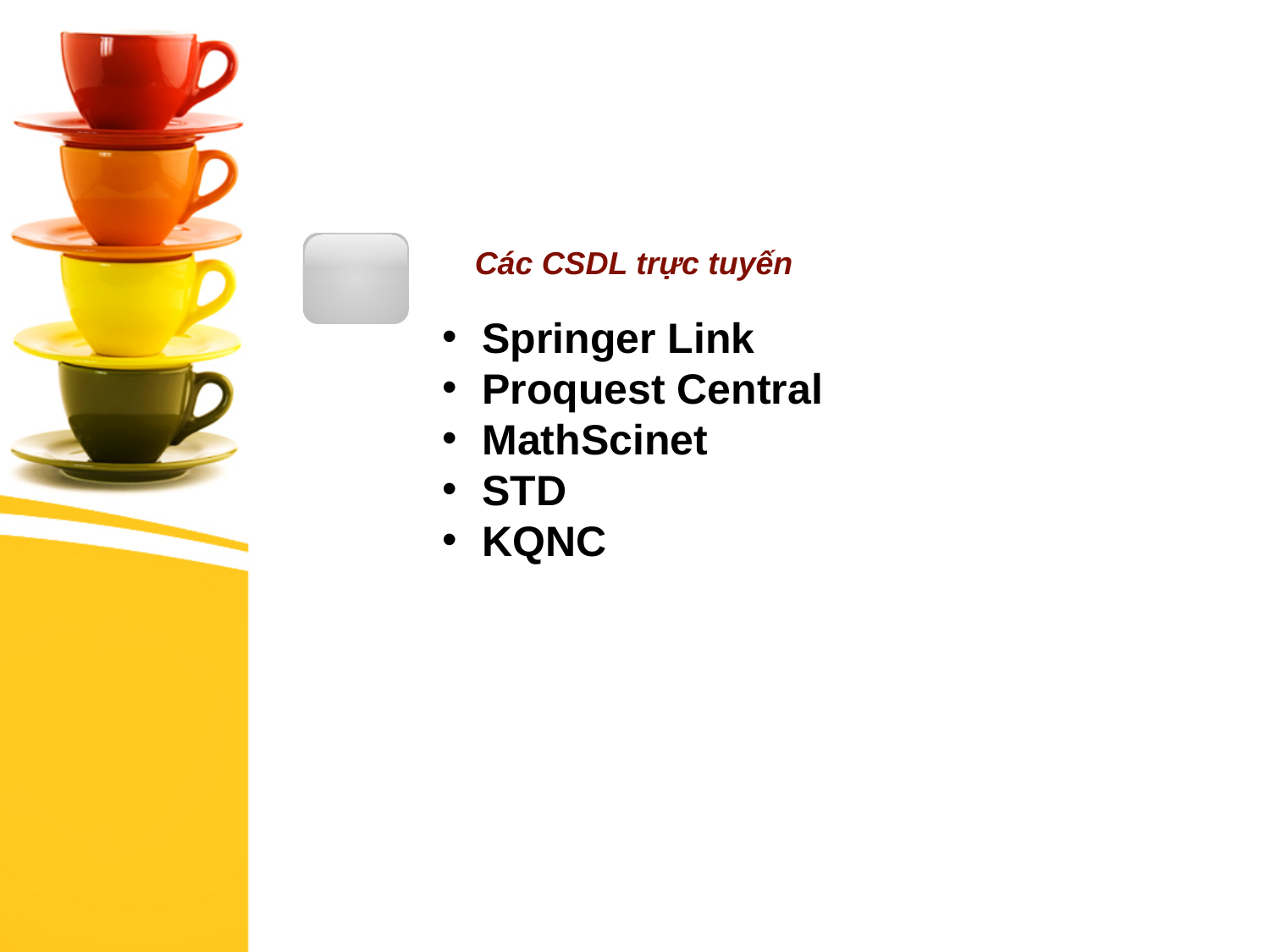

Các CSDL trực tuyến
Springer Link
Proquest Central
MathScinet
STD
KQNC